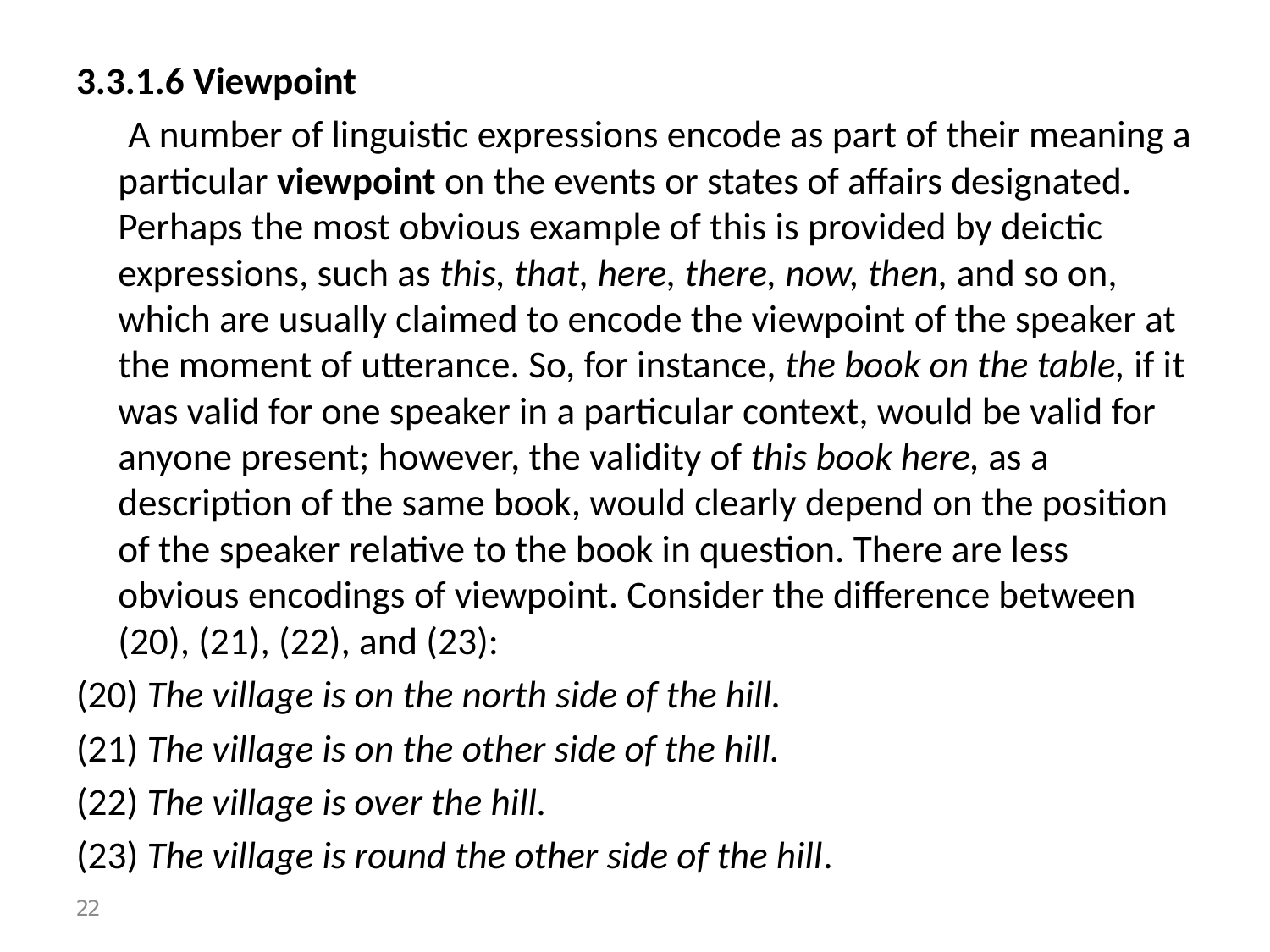

3.3.1.6 Viewpoint
      A number of linguistic expressions encode as part of their meaning a particular viewpoint on the events or states of affairs designated. Perhaps the most obvious example of this is provided by deictic expressions, such as this, that, here, there, now, then, and so on, which are usually claimed to encode the viewpoint of the speaker at the moment of utterance. So, for instance, the book on the table, if it was valid for one speaker in a particular context, would be valid for anyone present; however, the validity of this book here, as a description of the same book, would clearly depend on the position of the speaker relative to the book in question. There are less obvious encodings of viewpoint. Consider the difference between (20), (21), (22), and (23):
(20) The village is on the north side of the hill.
(21) The village is on the other side of the hill.
(22) The village is over the hill.
(23) The village is round the other side of the hill.

22